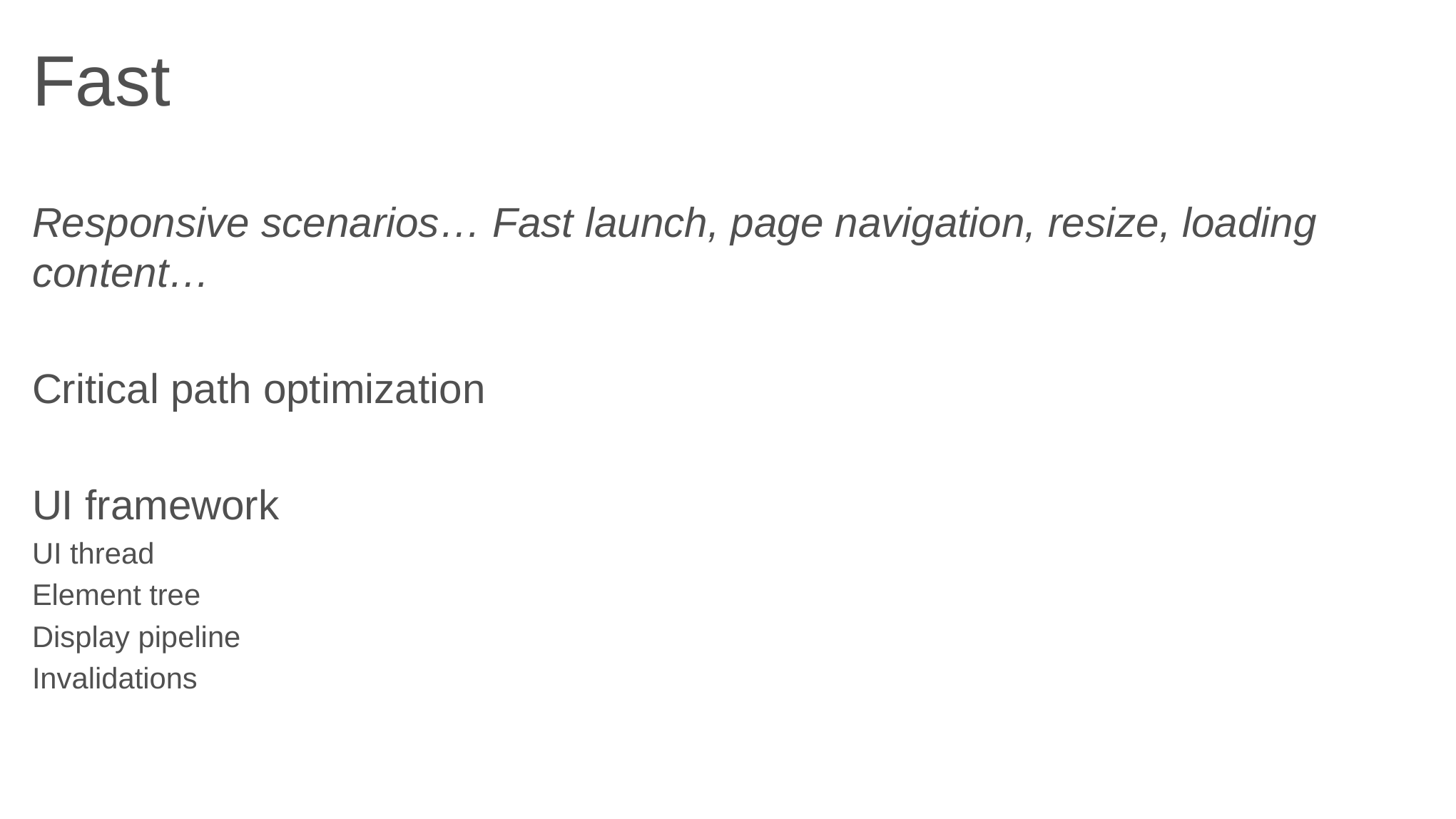

# Fast
Responsive scenarios… Fast launch, page navigation, resize, loading content…

Critical path optimization

UI framework
UI thread
Element tree
Display pipeline
Invalidations